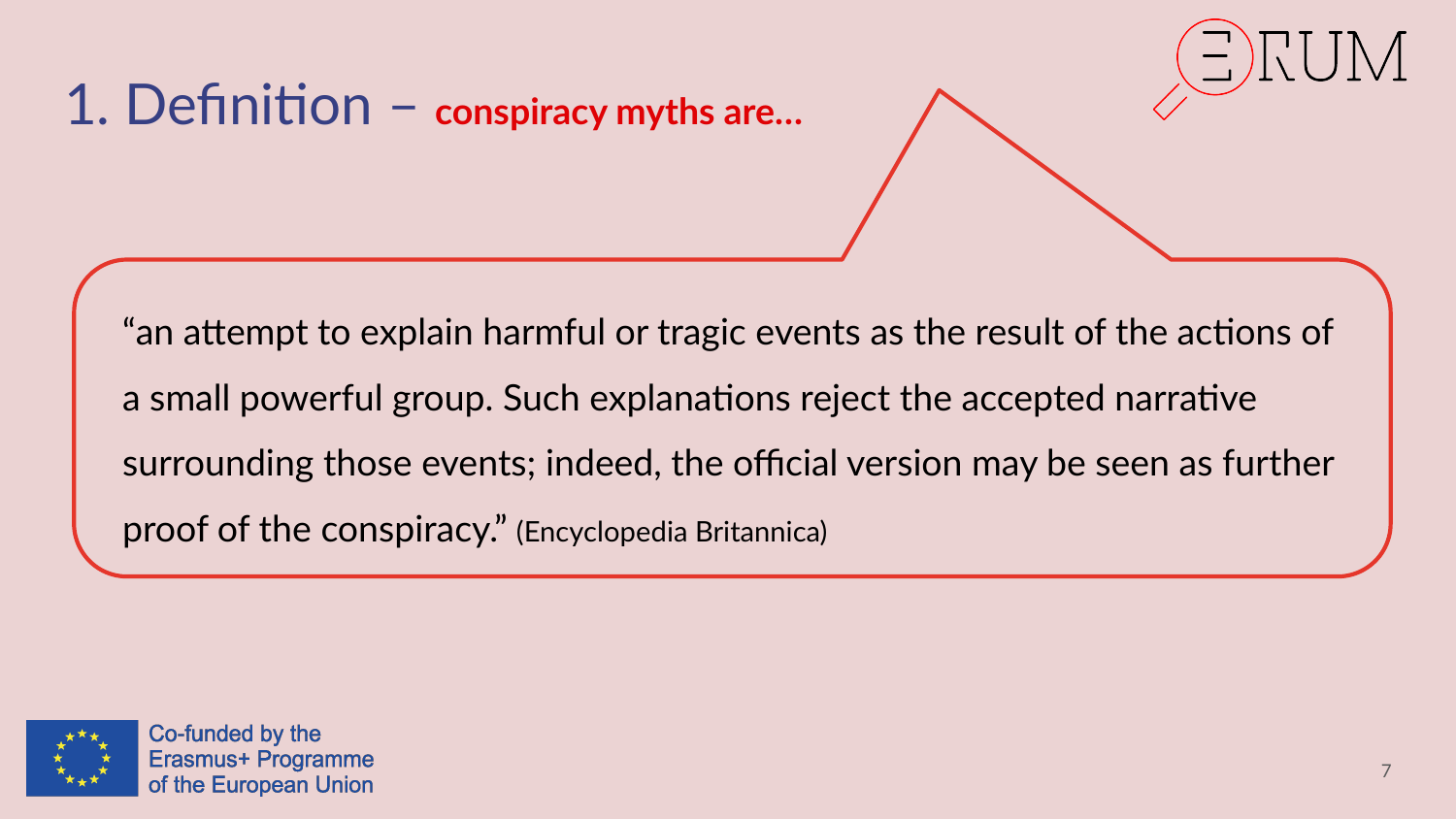

# 1. Definition – conspiracy myths are…
“an attempt to explain harmful or tragic events as the result of the actions of a small powerful group. Such explanations reject the accepted narrative surrounding those events; indeed, the official version may be seen as further proof of the conspiracy.” (Encyclopedia Britannica)
7